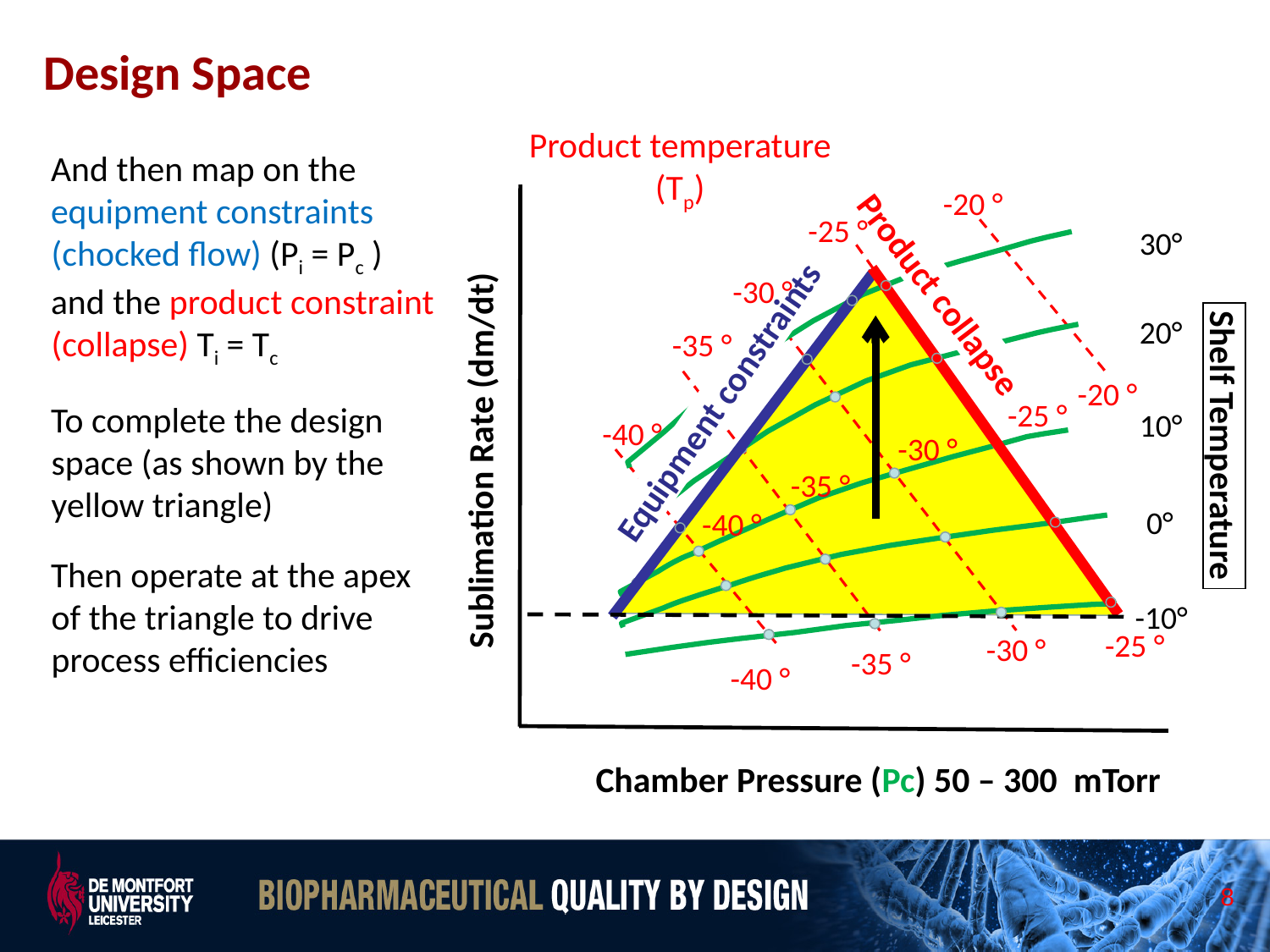

# Design Space
Product temperature (Tp)
And then map on the
equipment constraints (chocked flow) (Pi = Pc )
and the product constraint (collapse) Ti = Tc
To complete the design space (as shown by the yellow triangle)
Then operate at the apex of the triangle to drive process efficiencies

Product collapse
-20 °
-25 °
30°

Equipment constraints
-30 °

20°

-35 °

-20 °

-25 °
10°
-40 °
 Shelf Temperature
-30 °

Sublimation Rate (dm/dt)

-35 °

0°
-40 °

-10°

-25 °

-30 °
-35 °
-40 °
Chamber Pressure (Pc) 50 – 300  mTorr